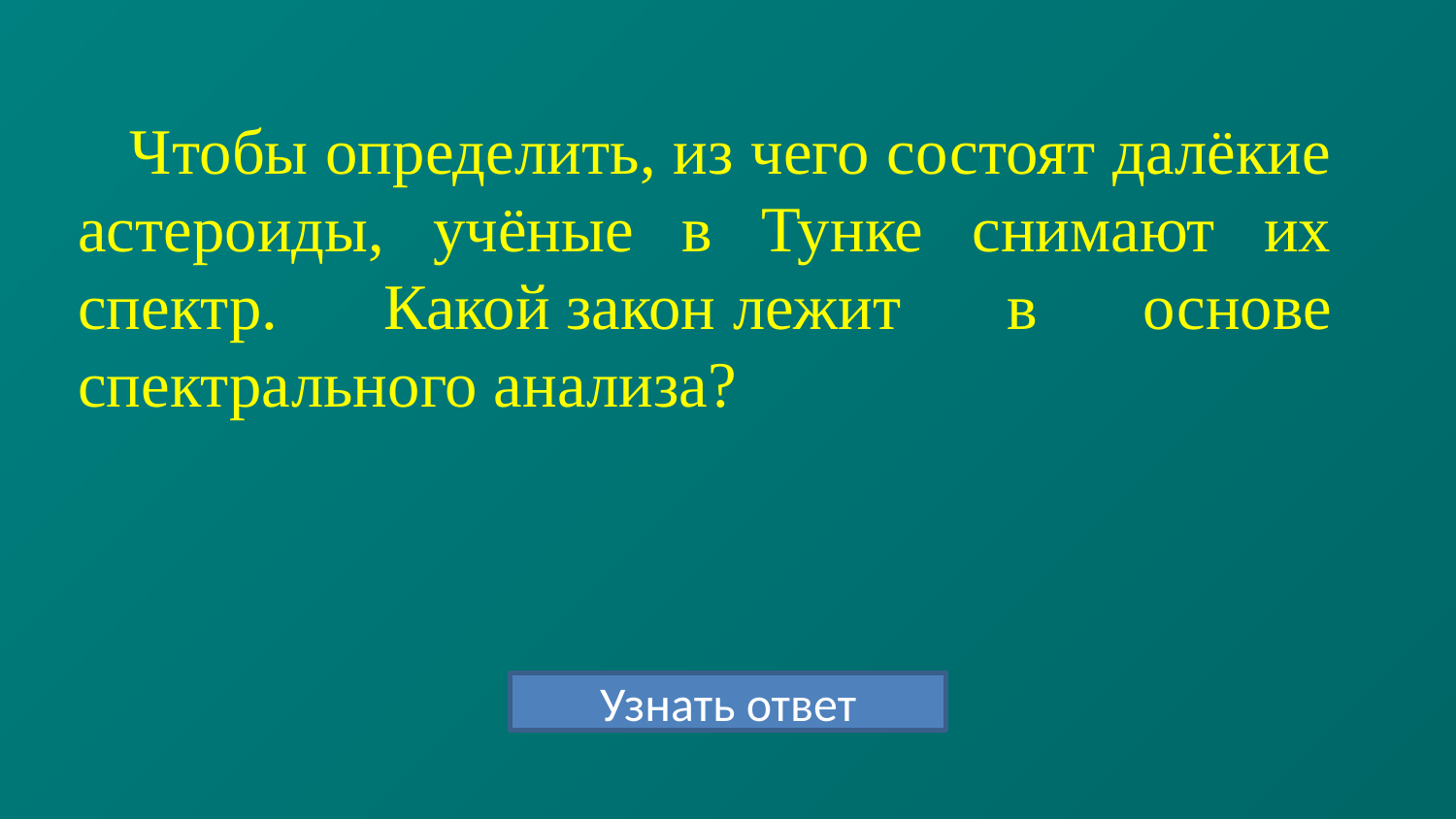

# ﻿   Чтобы определить, из чего состоят далёкие астероиды, учёные в Тунке снимают их спектр. Какой закон лежит в основе спектрального анализа?